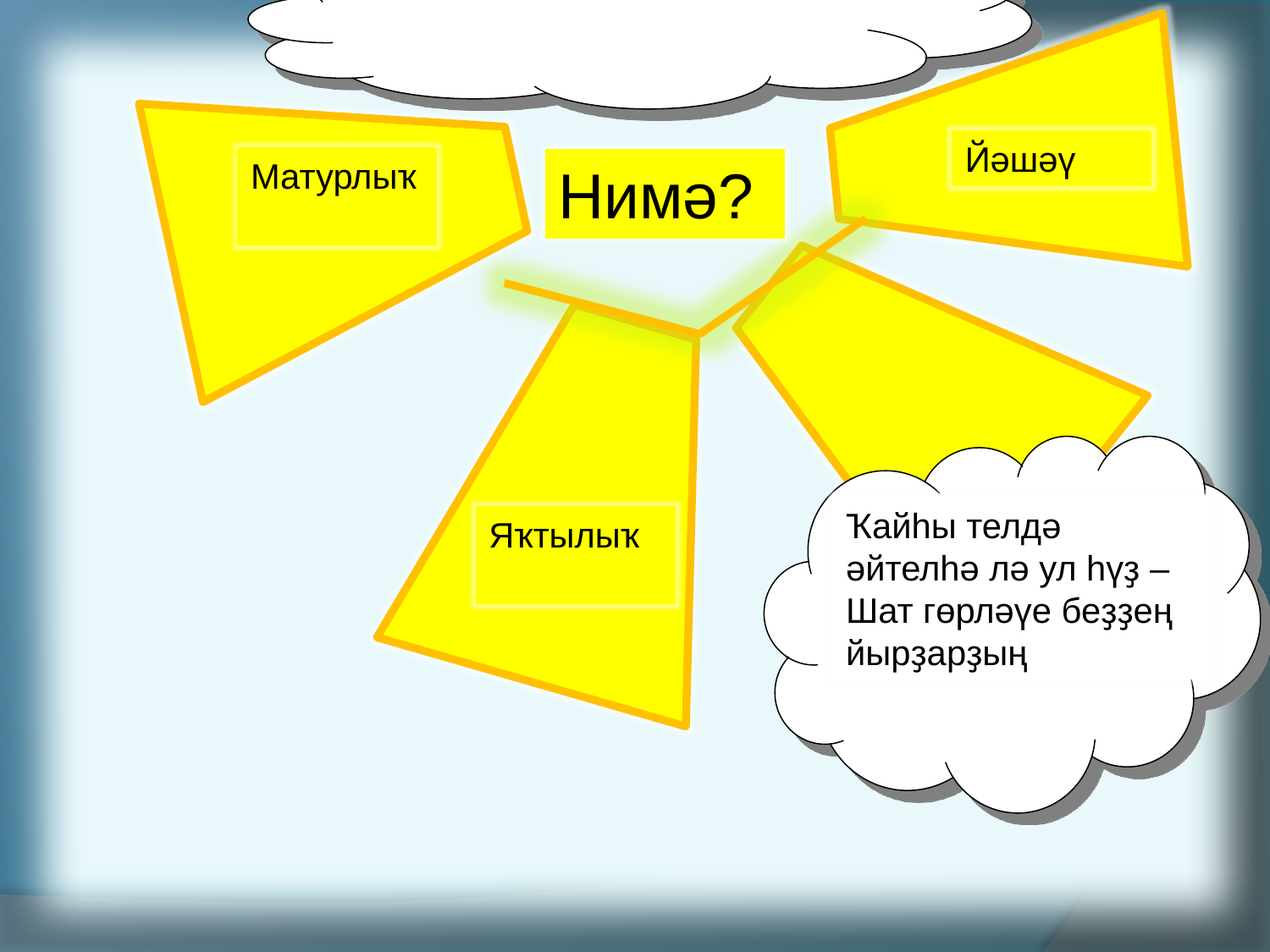

Йәшәү
Матурлыҡ

Нимә?

Ҡайһы телдә әйтелһә лә ул һүҙ –
Шат гөрләүе беҙҙең йырҙарҙың
Яҡтылыҡ